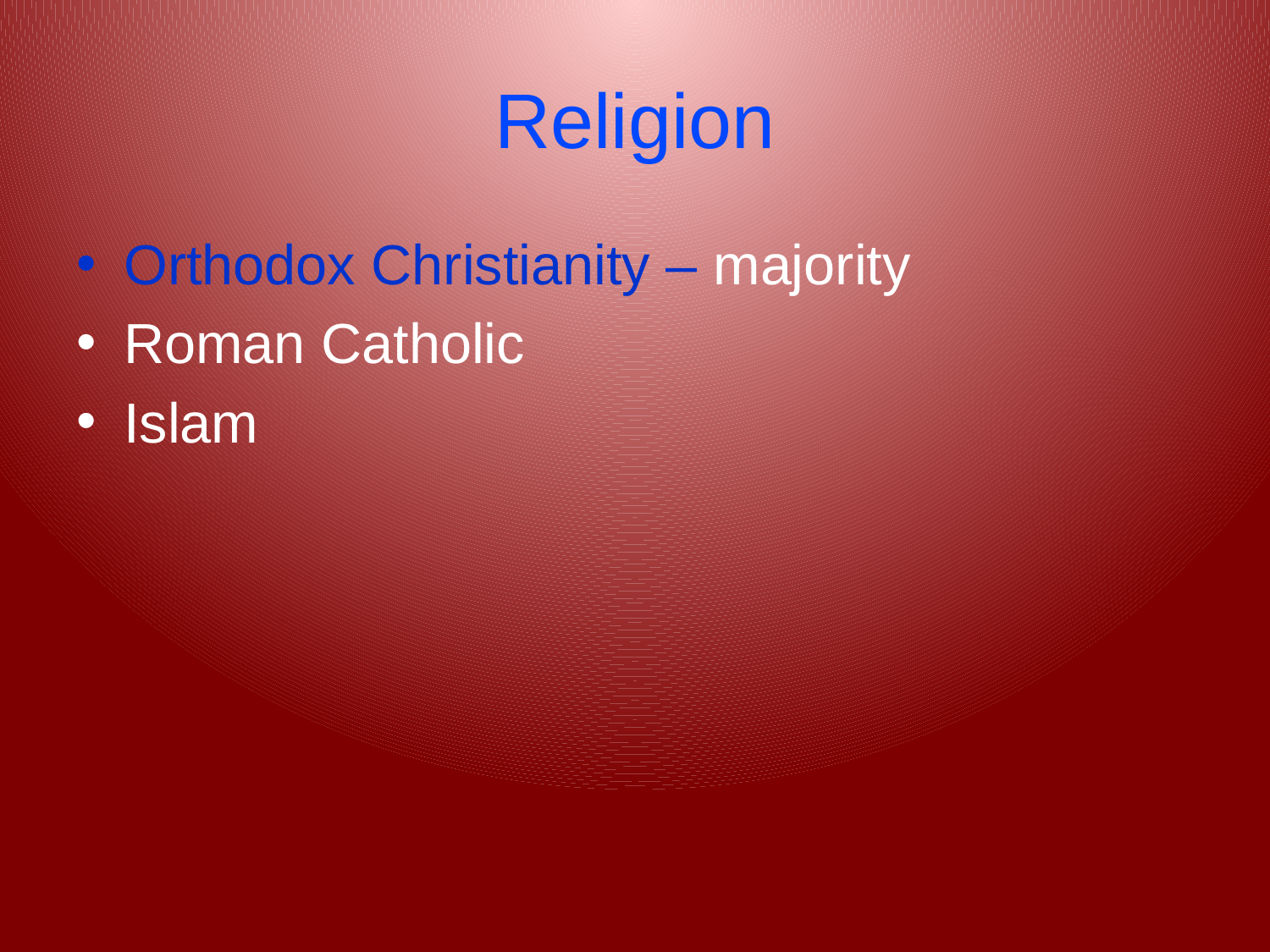

# Religion
Orthodox Christianity – majority
Roman Catholic
Islam